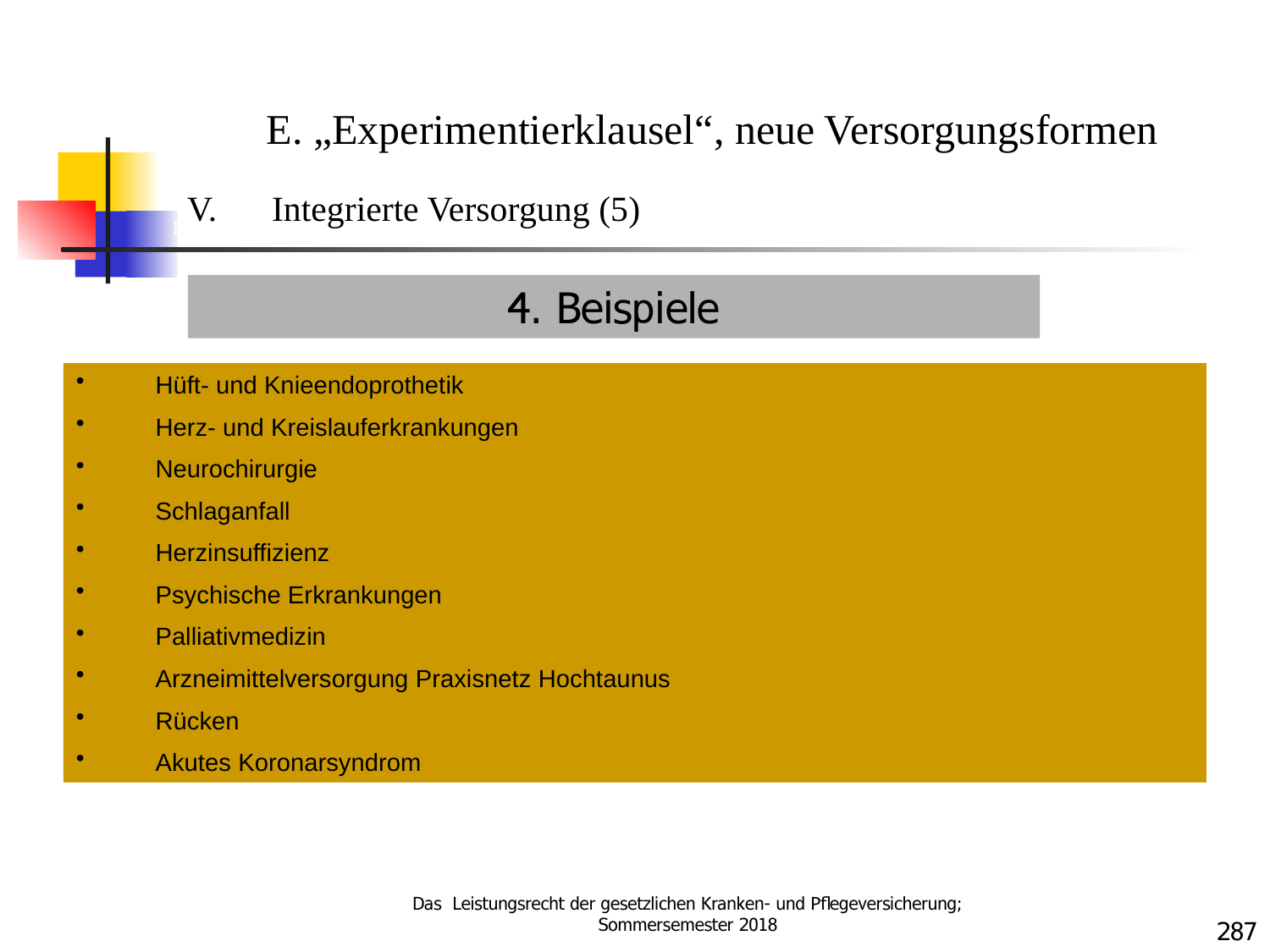

IV 5
E. „Experimentierklausel“, neue Versorgungsformen

Integrierte Versorgung (5)
4. Beispiele
Hüft- und Knieendoprothetik
Herz- und Kreislauferkrankungen
Neurochirurgie
Schlaganfall
Herzinsuffizienz
Psychische Erkrankungen
Palliativmedizin
Arzneimittelversorgung Praxisnetz Hochtaunus
Rücken
Akutes Koronarsyndrom
Krankheit
Das  Leistungsrecht der gesetzlichen Kranken- und Pflegeversicherung; Sommersemester 2018
287